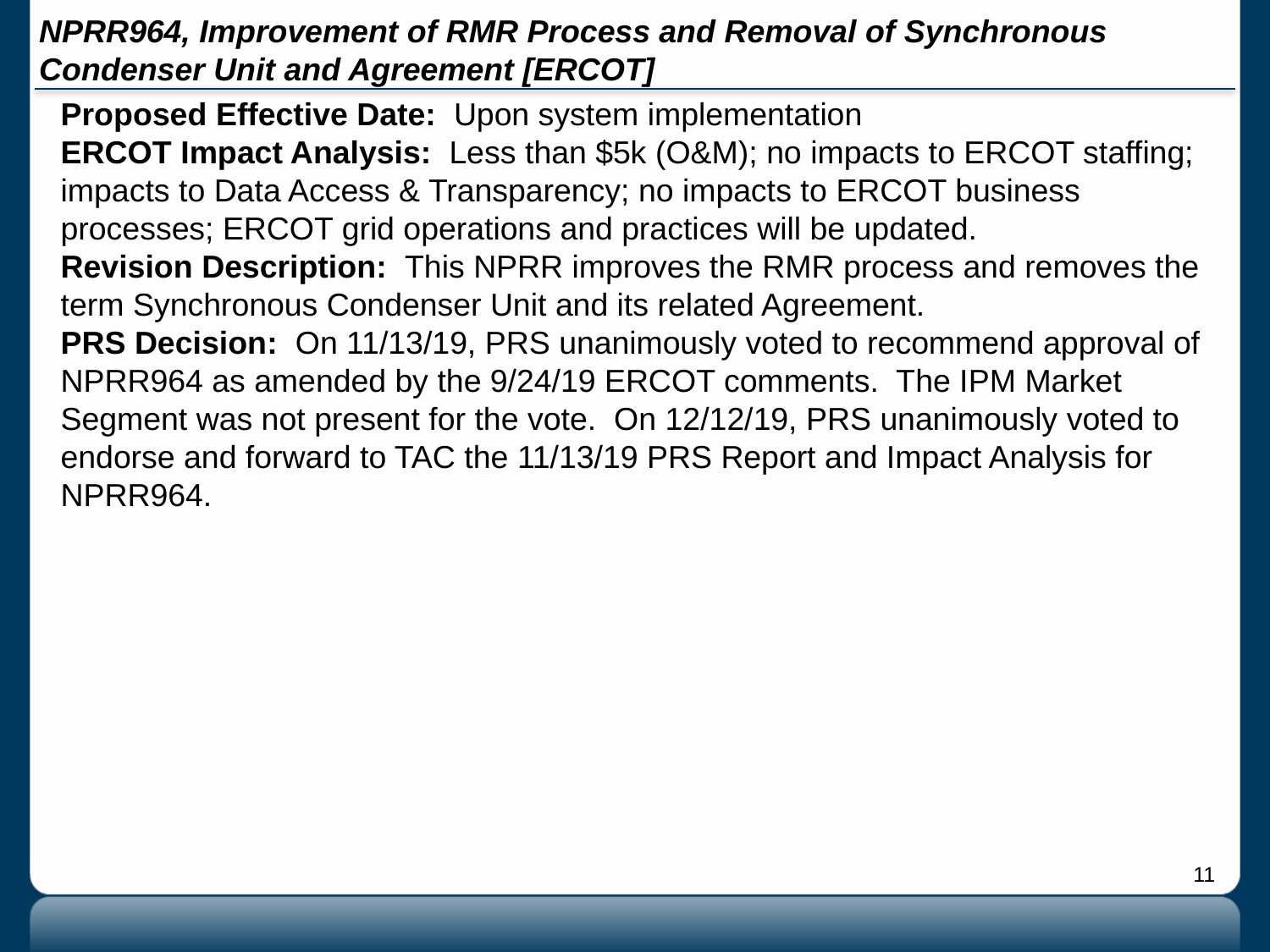

# NPRR964, Improvement of RMR Process and Removal of Synchronous Condenser Unit and Agreement [ERCOT]
Proposed Effective Date:  Upon system implementation
ERCOT Impact Analysis:  Less than $5k (O&M); no impacts to ERCOT staffing; impacts to Data Access & Transparency; no impacts to ERCOT business processes; ERCOT grid operations and practices will be updated.
Revision Description:  This NPRR improves the RMR process and removes the term Synchronous Condenser Unit and its related Agreement.
PRS Decision:  On 11/13/19, PRS unanimously voted to recommend approval of NPRR964 as amended by the 9/24/19 ERCOT comments.  The IPM Market Segment was not present for the vote.  On 12/12/19, PRS unanimously voted to endorse and forward to TAC the 11/13/19 PRS Report and Impact Analysis for NPRR964.